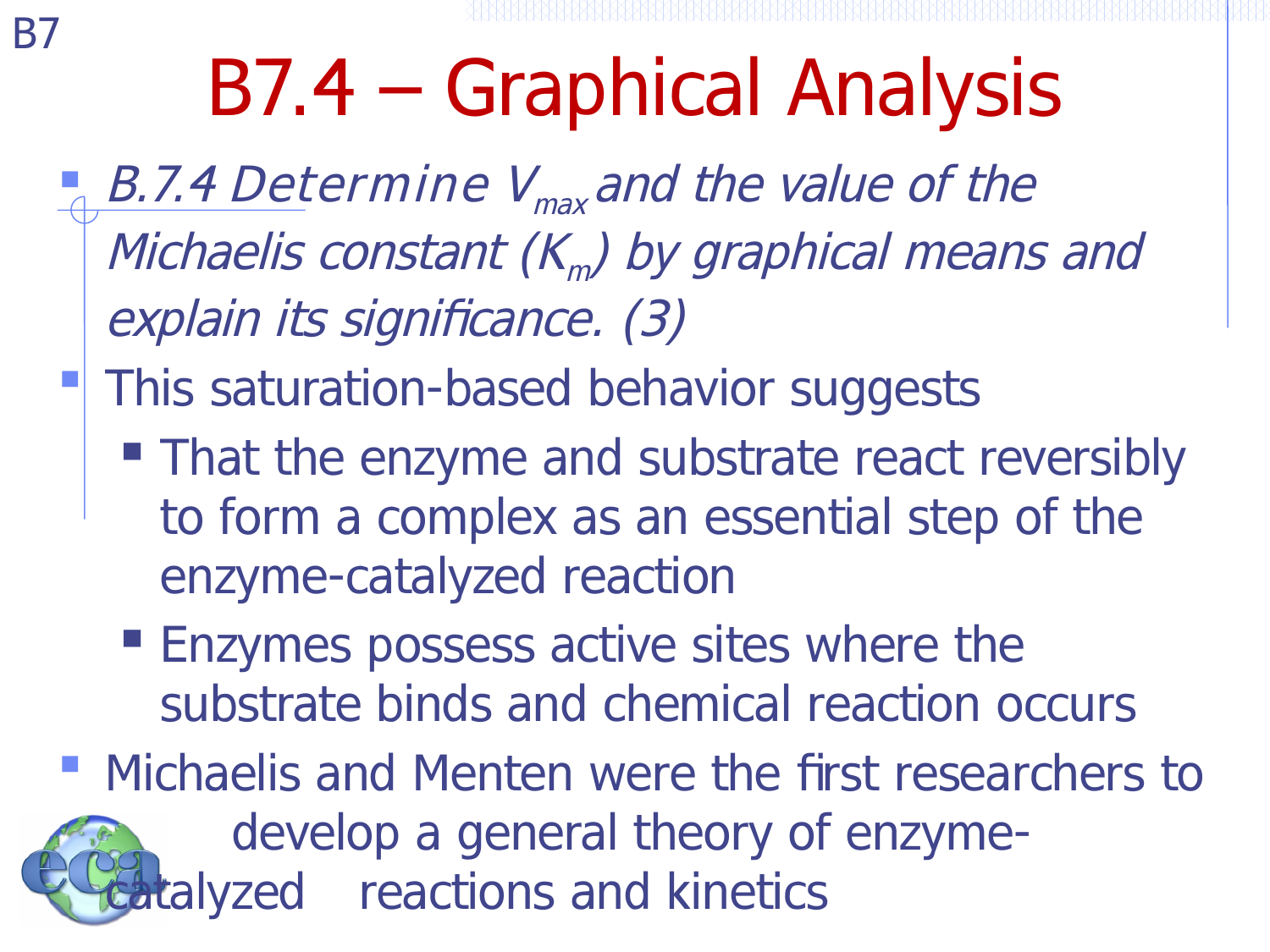

# B7.4 – Graphical Analysis
B.7.4 Determine Vmax and the value of the Michaelis constant (Km) by graphical means and explain its significance. (3)
This saturation-based behavior suggests
That the enzyme and substrate react reversibly to form a complex as an essential step of the enzyme-catalyzed reaction
Enzymes possess active sites where the substrate binds and chemical reaction occurs
Michaelis and Menten were the first researchers to 	develop a general theory of enzyme-catalyzed 	reactions and kinetics